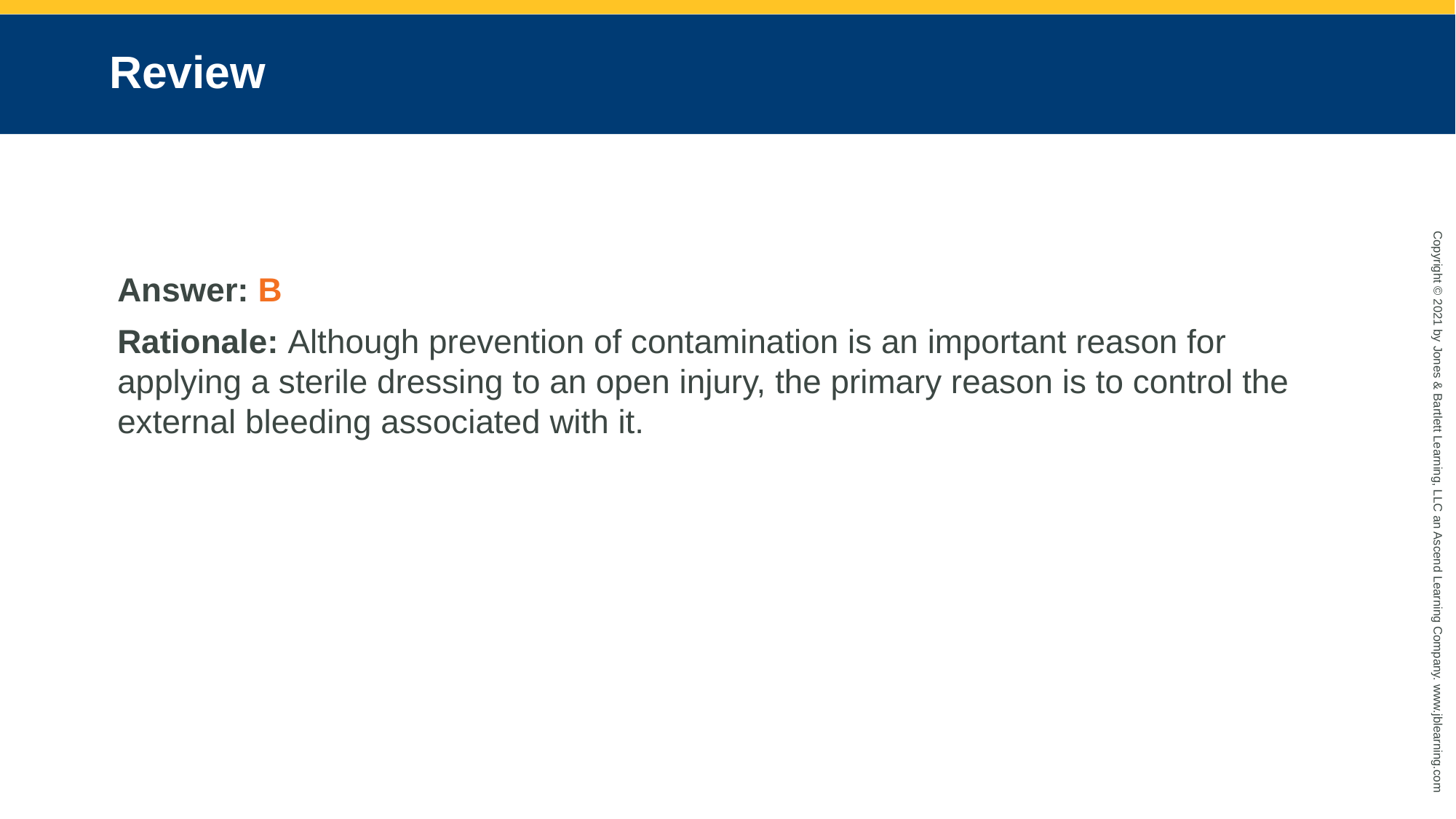

# Review
Answer: B
Rationale: Although prevention of contamination is an important reason for applying a sterile dressing to an open injury, the primary reason is to control the external bleeding associated with it.